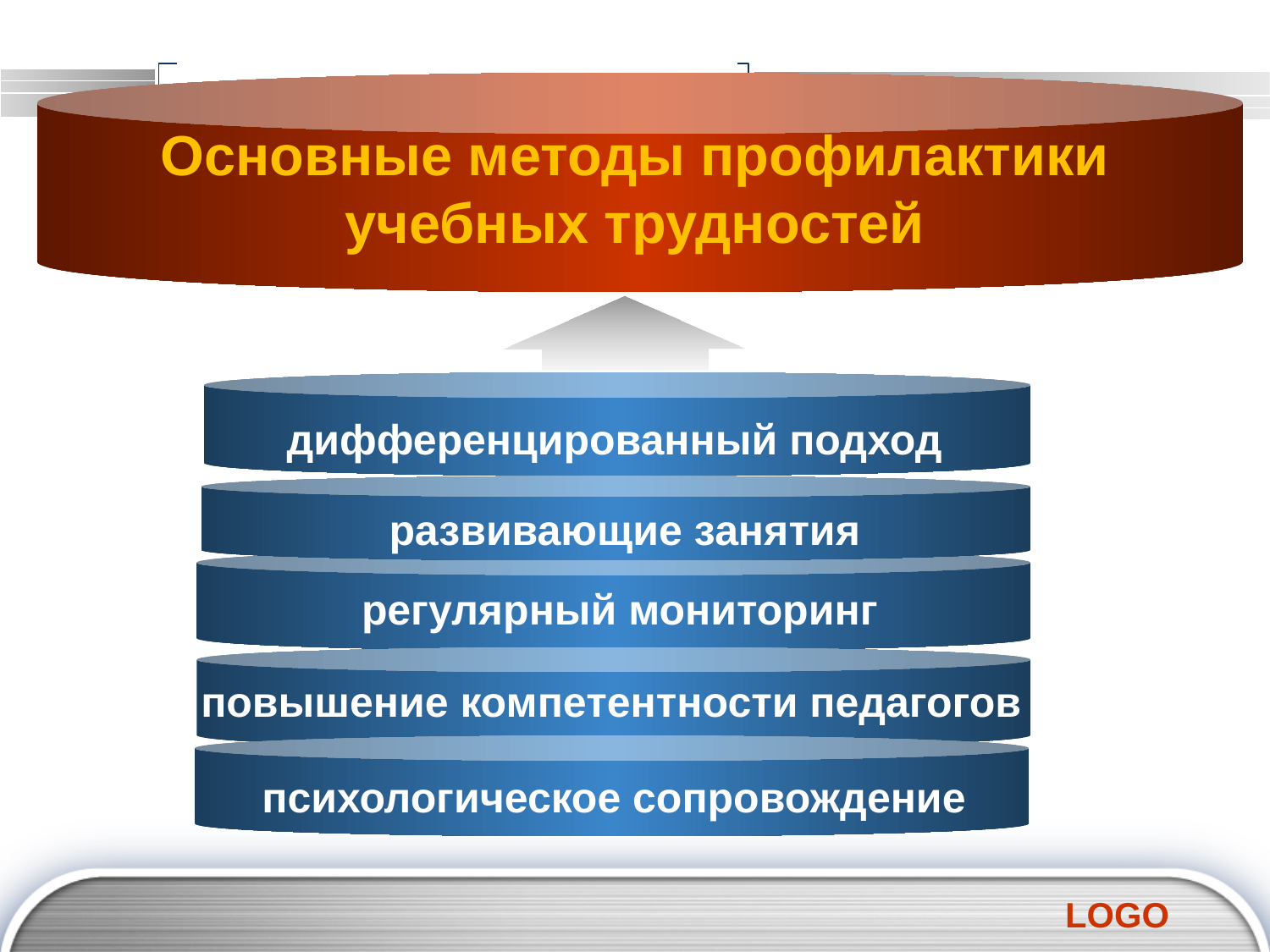

# Основные методы профилактики учебных трудностей

дифференцированный подход

 развивающие занятия

 регулярный мониторинг

повышение компетентности педагогов

психологическое сопровождение